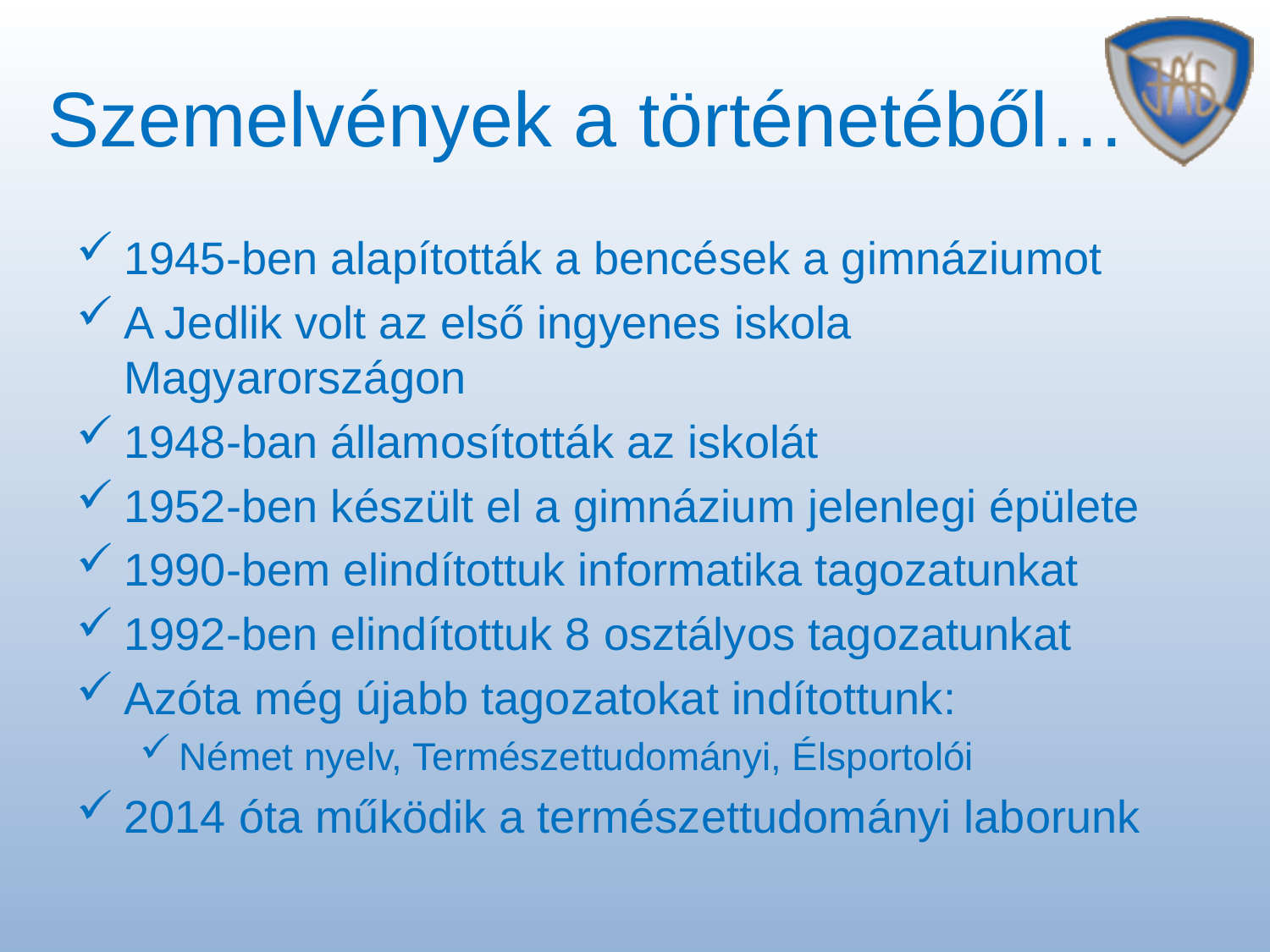

# Szemelvények a történetéből…
1945-ben alapították a bencések a gimnáziumot
A Jedlik volt az első ingyenes iskola Magyarországon
1948-ban államosították az iskolát
1952-ben készült el a gimnázium jelenlegi épülete
1990-bem elindítottuk informatika tagozatunkat
1992-ben elindítottuk 8 osztályos tagozatunkat
Azóta még újabb tagozatokat indítottunk:
Német nyelv, Természettudományi, Élsportolói
2014 óta működik a természettudományi laborunk